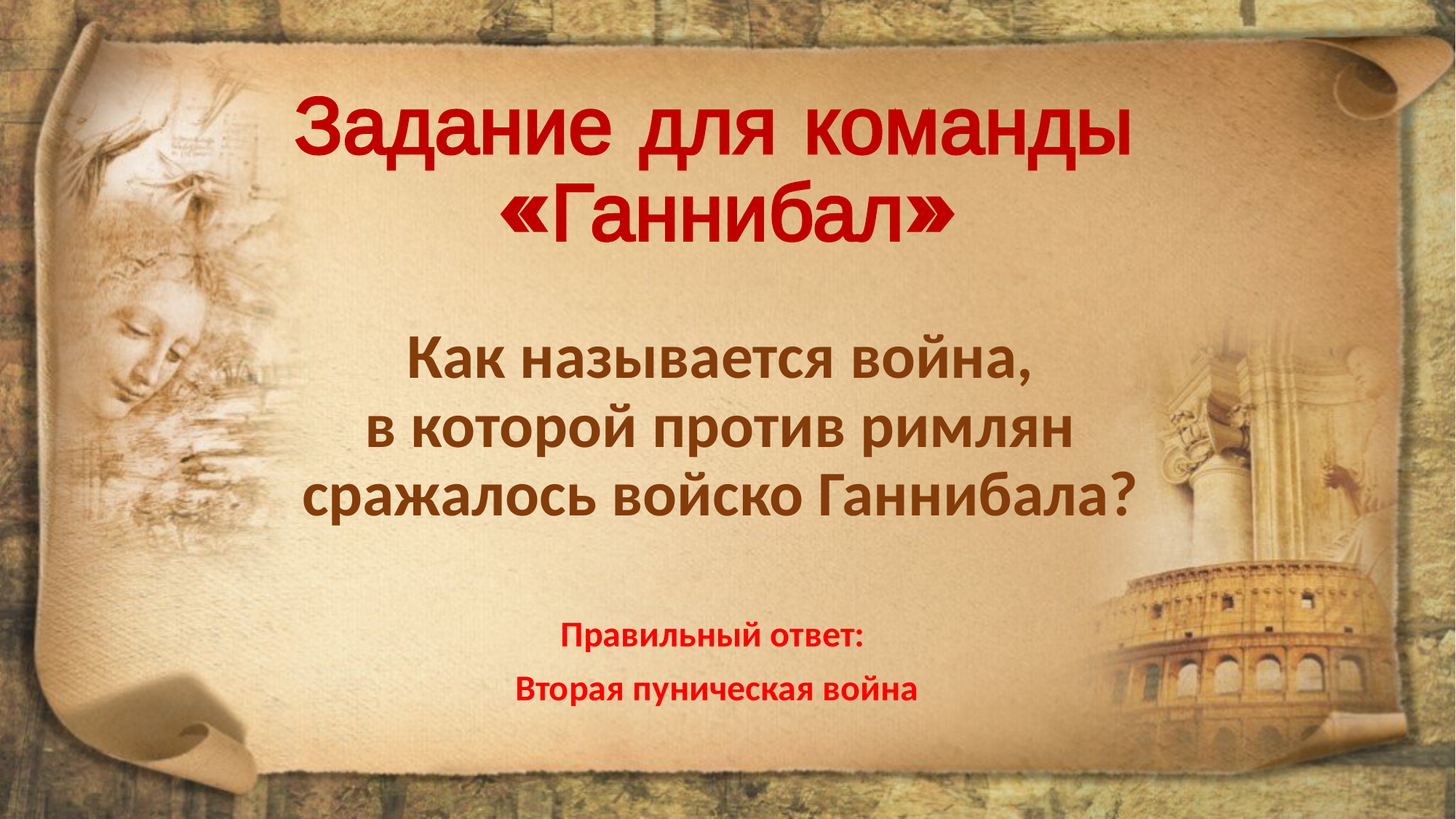

# Задание для команды «Ганнибал» Как называется война, в которой против римлян сражалось войско Ганнибала?
Правильный ответ:
Вторая пуническая война